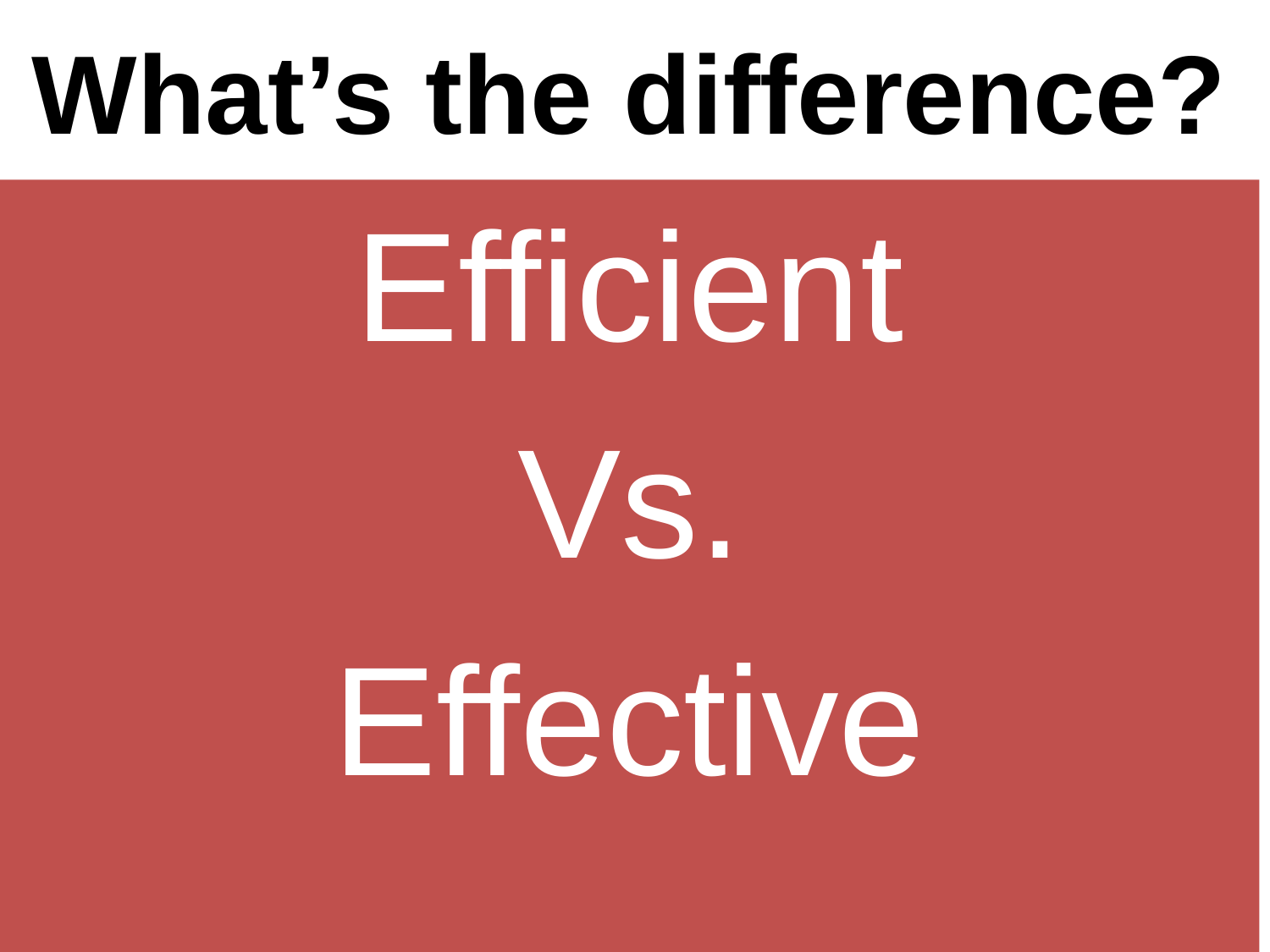

# What’s the difference?
Efficient
Vs.
Effective